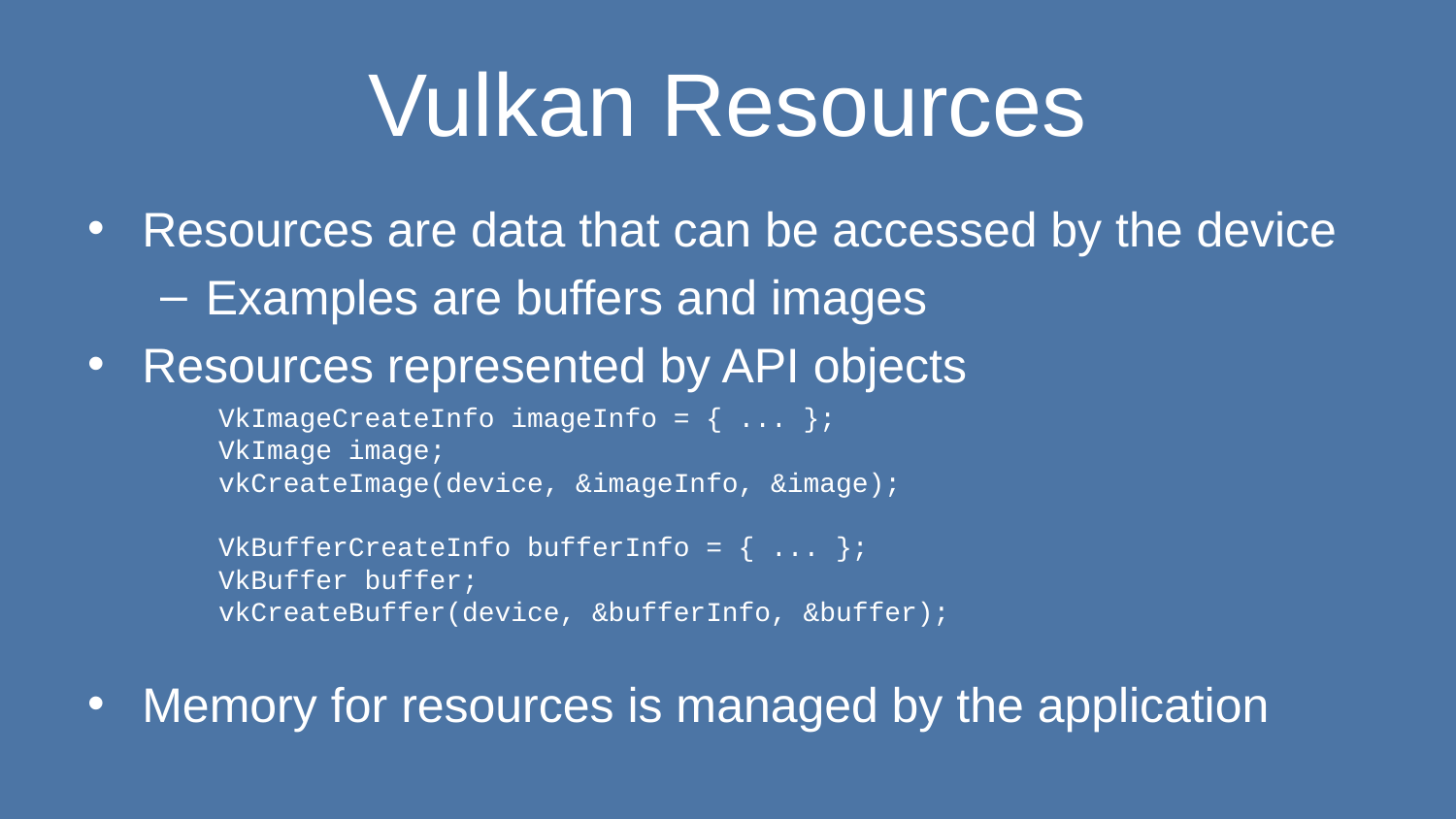

# Vulkan Resources
Resources are data that can be accessed by the device
Examples are buffers and images
Resources represented by API objects

Memory for resources is managed by the application
VkImageCreateInfo imageInfo = { ... };
VkImage image;
vkCreateImage(device, &imageInfo, &image);

VkBufferCreateInfo bufferInfo = { ... };
VkBuffer buffer;
vkCreateBuffer(device, &bufferInfo, &buffer);